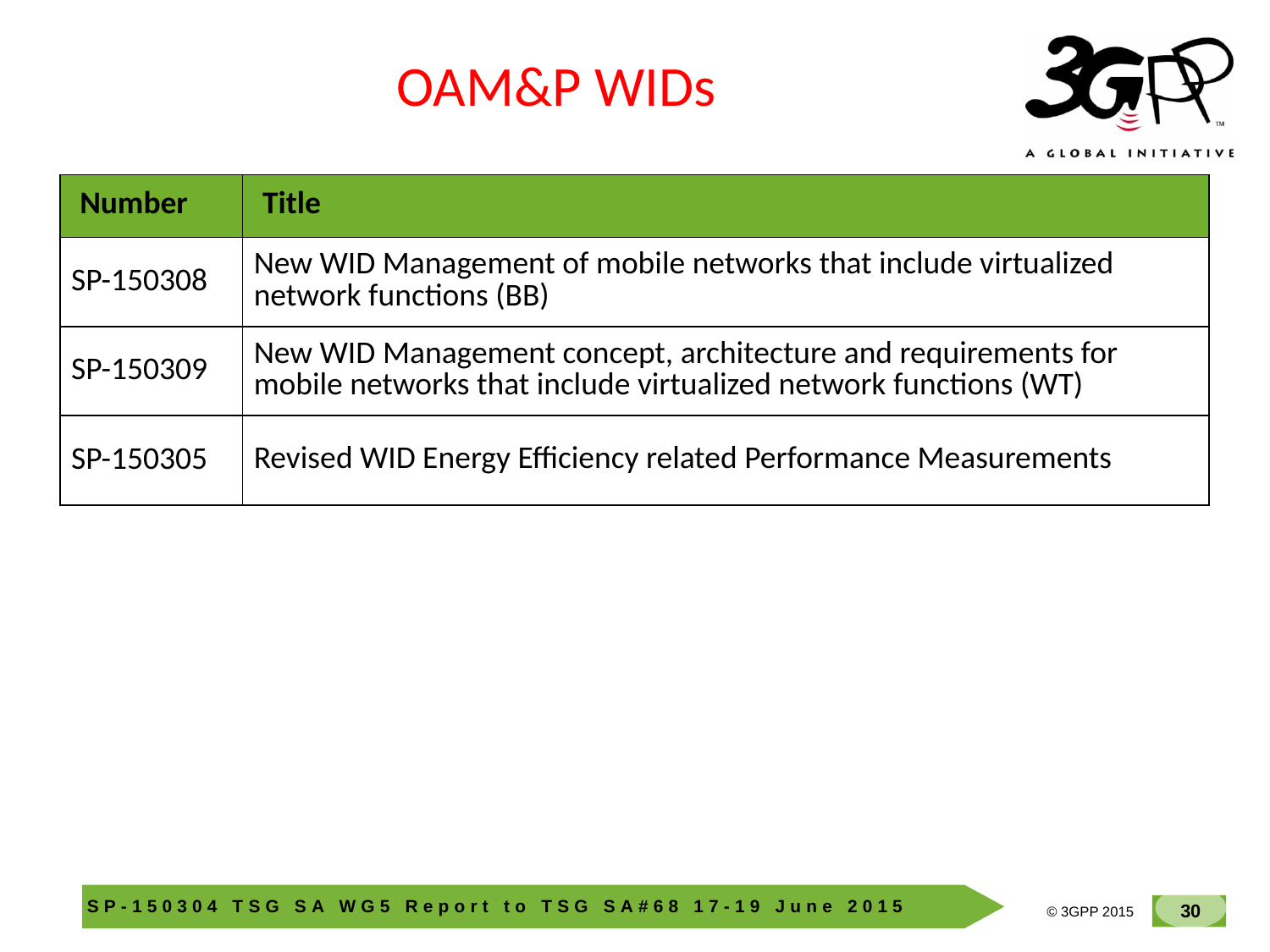

OAM&P WIDs
| Number | Title |
| --- | --- |
| SP-150308 | New WID Management of mobile networks that include virtualized network functions (BB) |
| SP-150309 | New WID Management concept, architecture and requirements for mobile networks that include virtualized network functions (WT) |
| SP-150305 | Revised WID Energy Efficiency related Performance Measurements |